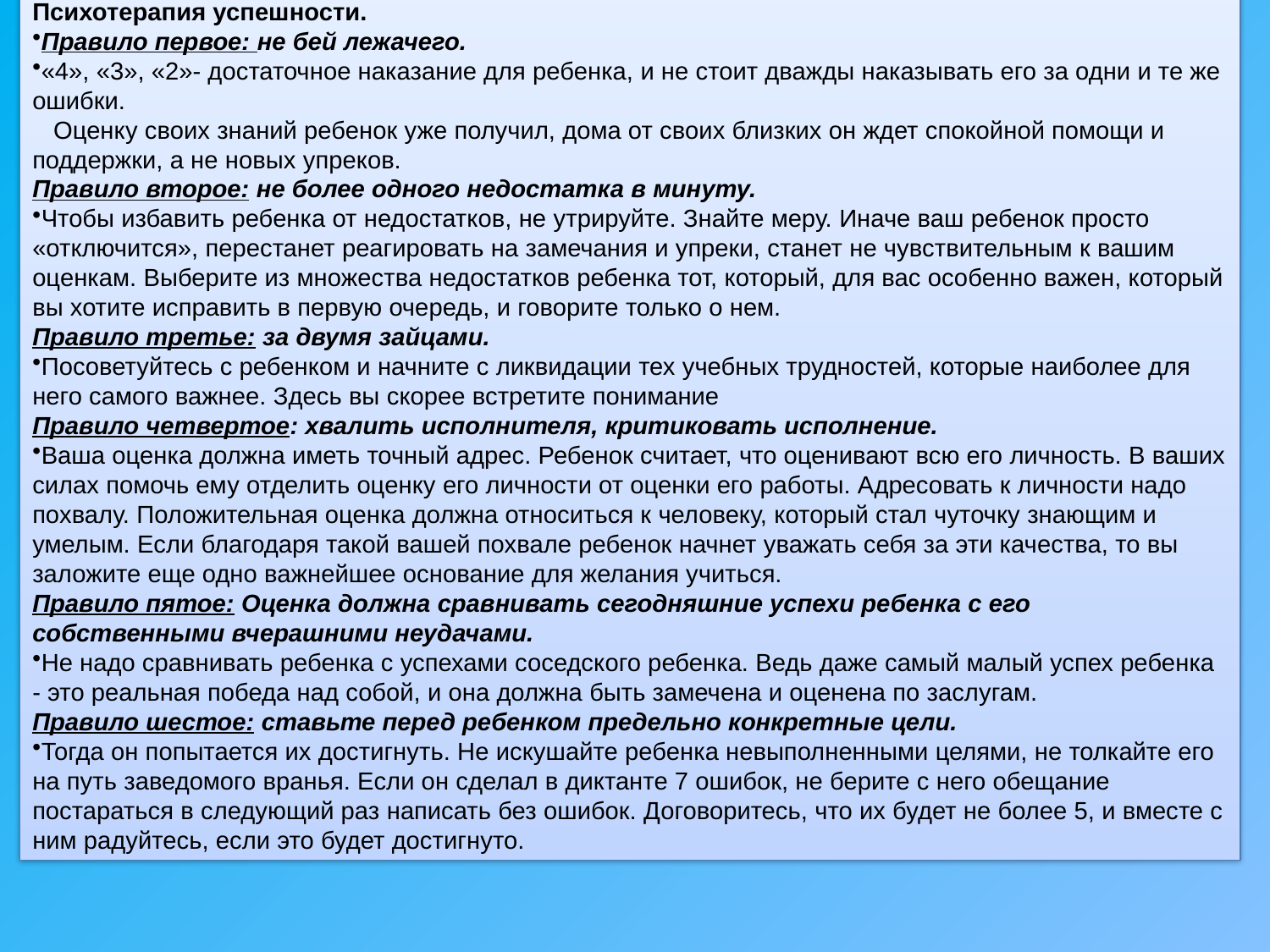

Психотерапия успешности.
Правило первое: не бей лежачего.
«4», «3», «2»- достаточное наказание для ребенка, и не стоит дважды наказывать его за одни и те же ошибки.
   Оценку своих знаний ребенок уже получил, дома от своих близких он ждет спокойной помощи и поддержки, а не новых упреков.
Правило второе: не более одного недостатка в минуту.
Чтобы избавить ребенка от недостатков, не утрируйте. Знайте меру. Иначе ваш ребенок просто «отключится», перестанет реагировать на замечания и упреки, станет не чувствительным к вашим оценкам. Выберите из множества недостатков ребенка тот, который, для вас особенно важен, который вы хотите исправить в первую очередь, и говорите только о нем.
Правило третье: за двумя зайцами.
Посоветуйтесь с ребенком и начните с ликвидации тех учебных трудностей, которые наиболее для него самого важнее. Здесь вы скорее встретите понимание
Правило четвертое: хвалить исполнителя, критиковать исполнение.
Ваша оценка должна иметь точный адрес. Ребенок считает, что оценивают всю его личность. В ваших силах помочь ему отделить оценку его личности от оценки его работы. Адресовать к личности надо похвалу. Положительная оценка должна относиться к человеку, который стал чуточку знающим и умелым. Если благодаря такой вашей похвале ребенок начнет уважать себя за эти качества, то вы заложите еще одно важнейшее основание для желания учиться.
Правило пятое: Оценка должна сравнивать сегодняшние успехи ребенка с его собственными вчерашними неудачами.
Не надо сравнивать ребенка с успехами соседского ребенка. Ведь даже самый малый успех ребенка - это реальная победа над собой, и она должна быть замечена и оценена по заслугам.
Правило шестое: ставьте перед ребенком предельно конкретные цели.
Тогда он попытается их достигнуть. Не искушайте ребенка невыполненными целями, не толкайте его на путь заведомого вранья. Если он сделал в диктанте 7 ошибок, не берите с него обещание постараться в следующий раз написать без ошибок. Договоритесь, что их будет не более 5, и вместе с ним радуйтесь, если это будет достигнуто.